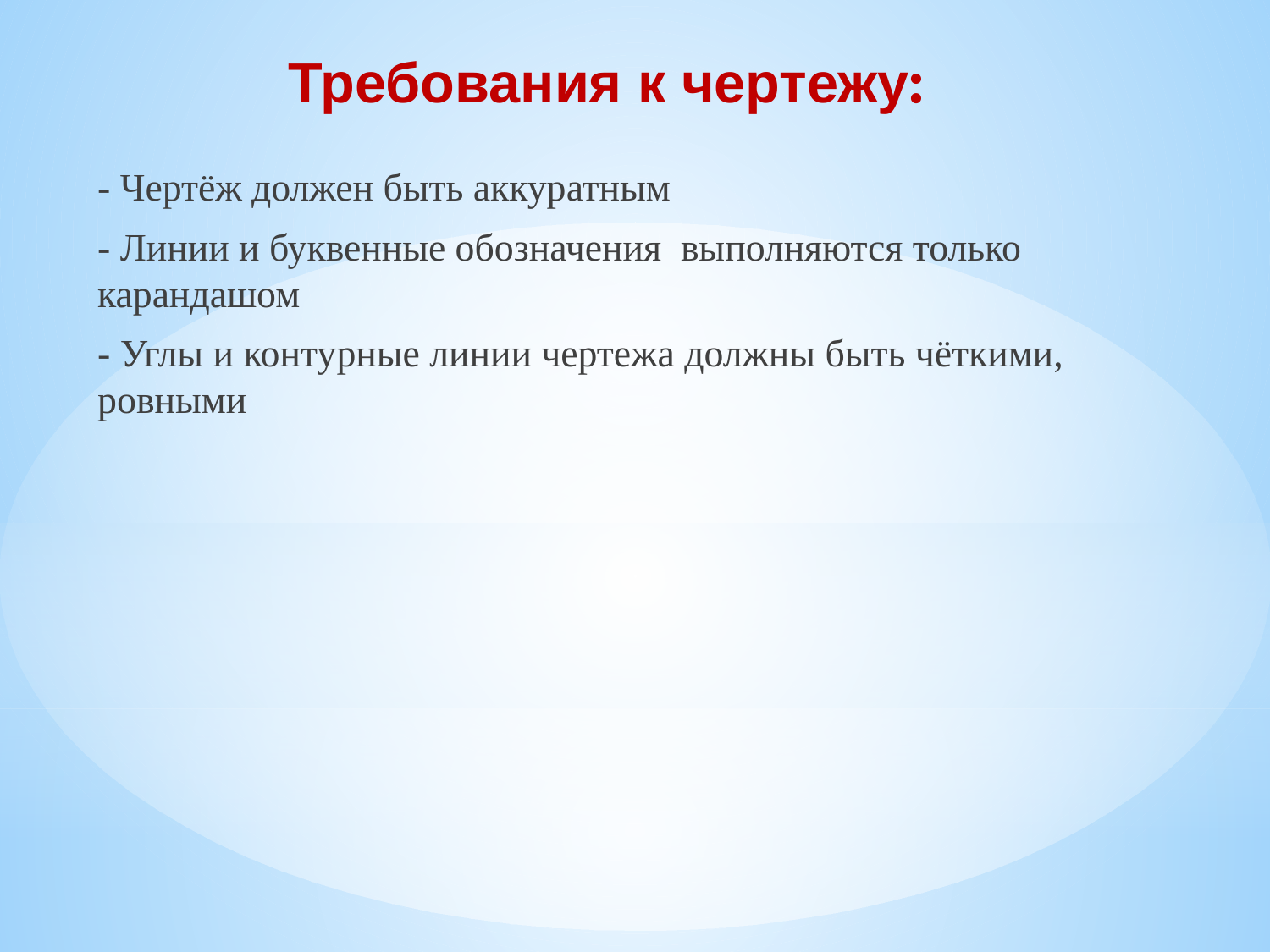

Требования к чертежу:
- Чертёж должен быть аккуратным
- Линии и буквенные обозначения  выполняются только карандашом
- Углы и контурные линии чертежа должны быть чёткими, ровными